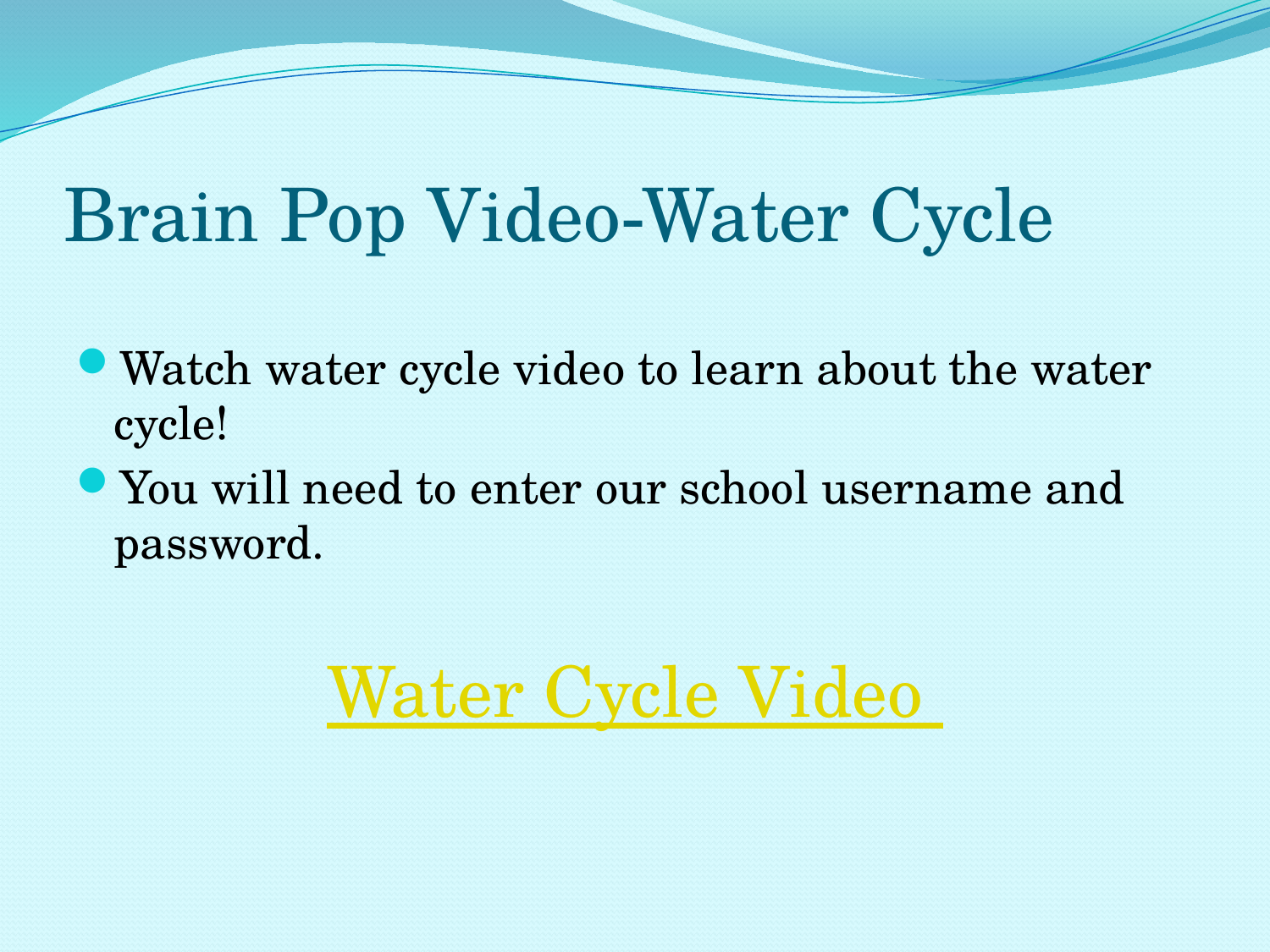

# Brain Pop Video-Water Cycle

Watch water cycle video to learn about the water cycle!
You will need to enter our school username and password.

Water Cycle Video